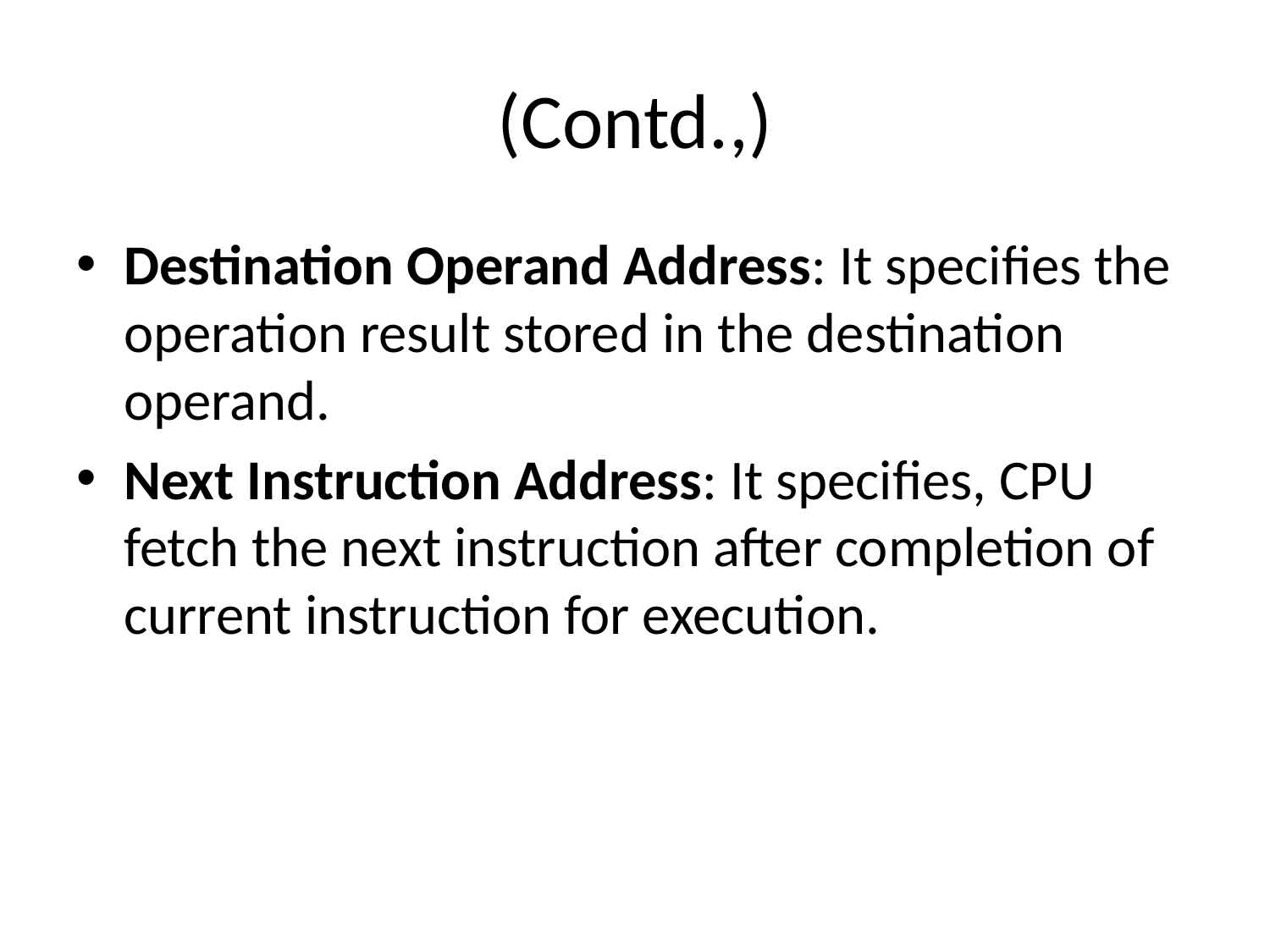

# (Contd.,)
Destination Operand Address: It specifies the operation result stored in the destination operand.
Next Instruction Address: It specifies, CPU fetch the next instruction after completion of current instruction for execution.